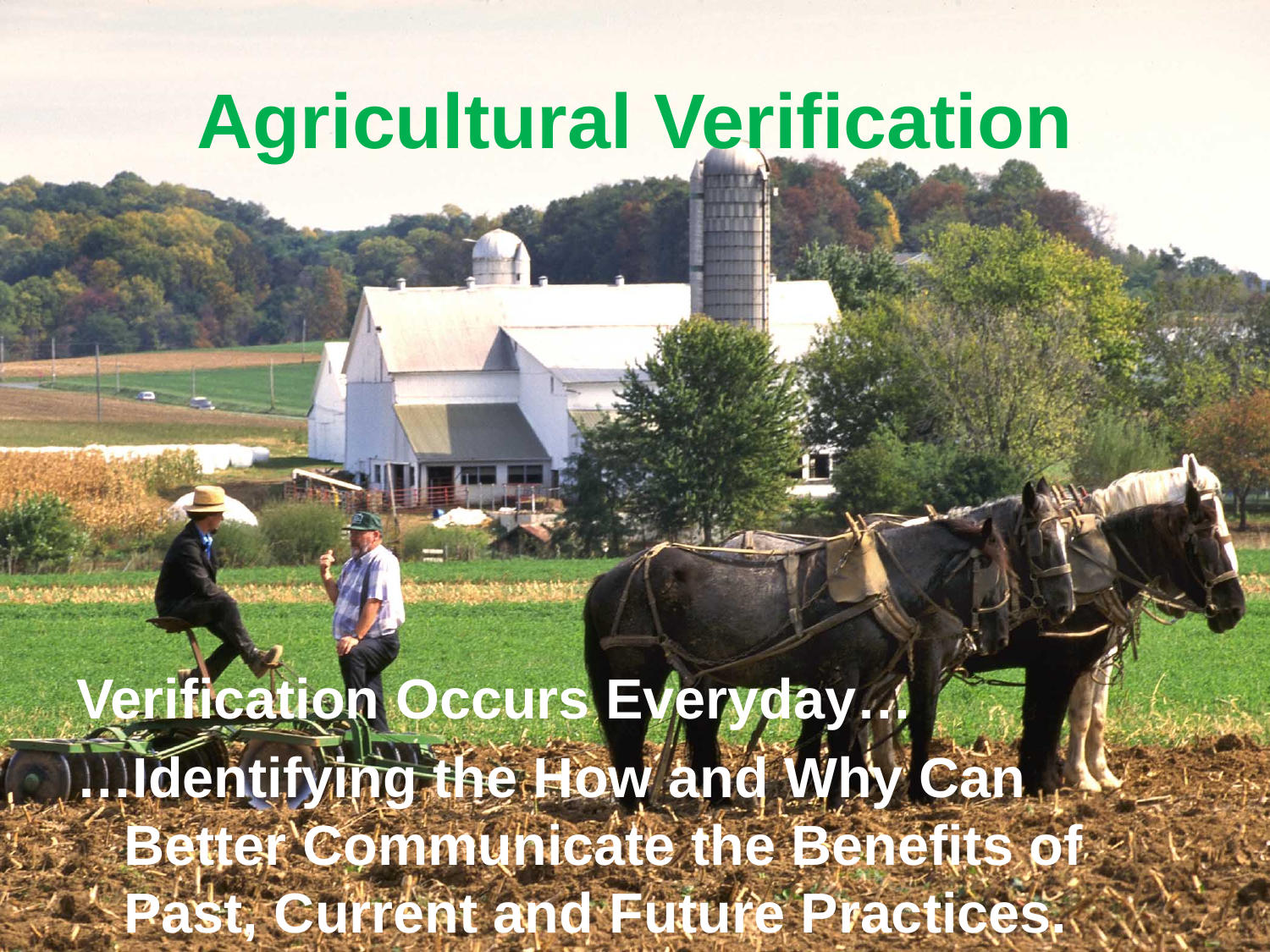

# Agricultural Verification
Verification Occurs Everyday…
…Identifying the How and Why Can Better Communicate the Benefits of Past, Current and Future Practices.